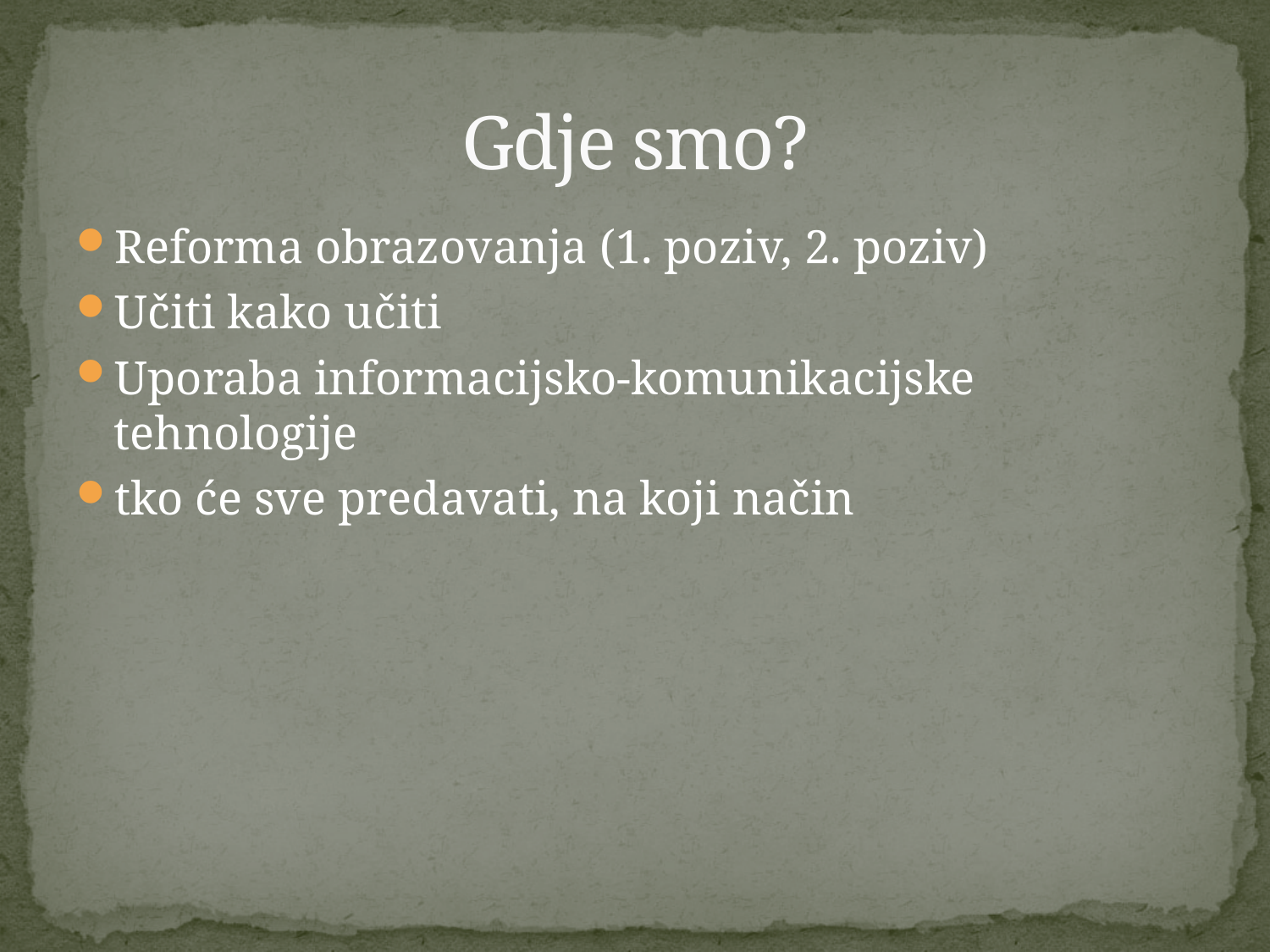

# Gdje smo?
Reforma obrazovanja (1. poziv, 2. poziv)
Učiti kako učiti
Uporaba informacijsko-komunikacijske tehnologije
tko će sve predavati, na koji način